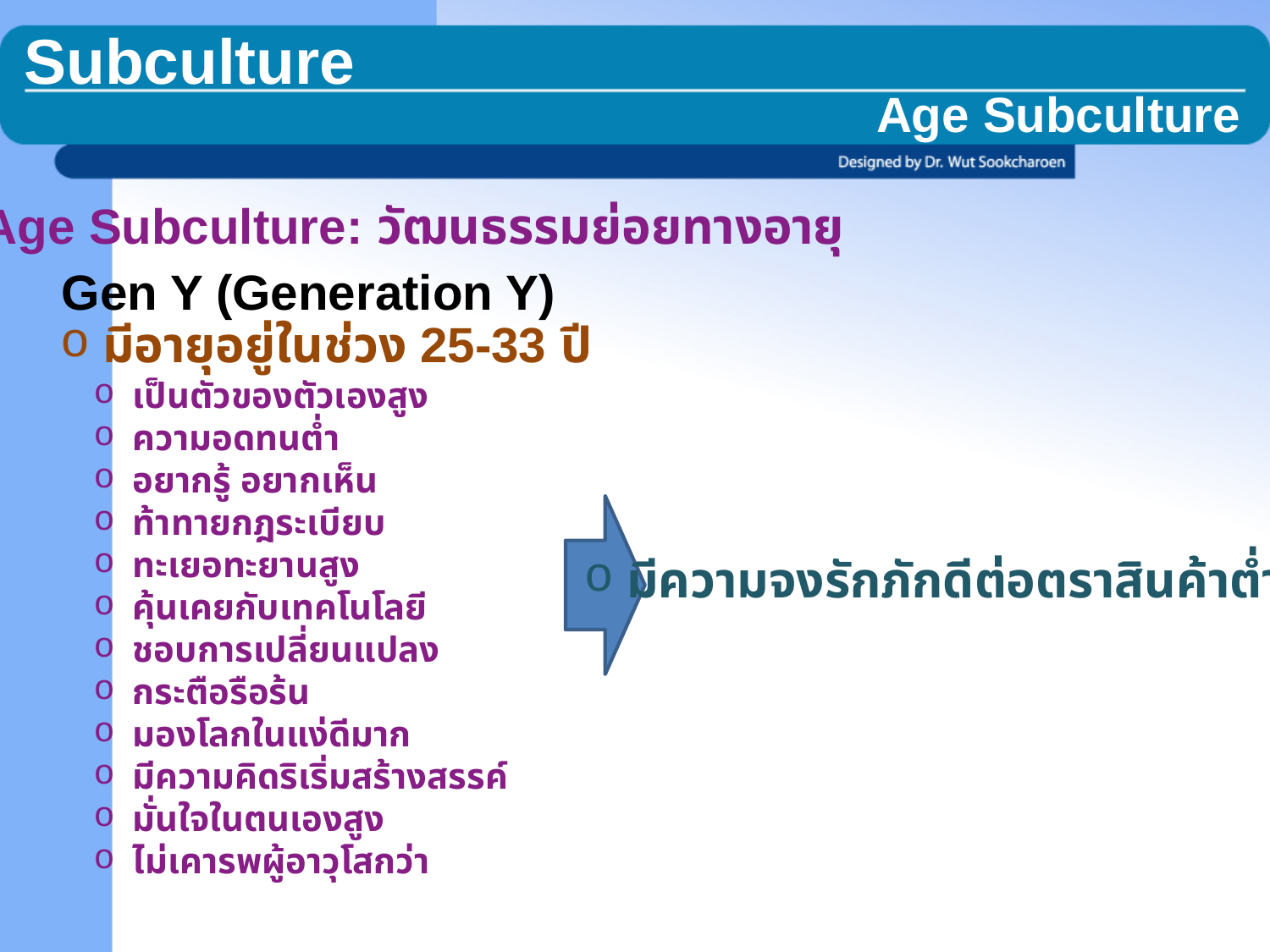

Subculture
Age Subculture
Age Subculture: วัฒนธรรมย่อยทางอายุ
Gen Y (Generation Y)
 มีอายุอยู่ในช่วง 25-33 ปี
 เป็นตัวของตัวเองสูง
 ความอดทนต่ำ
 อยากรู้ อยากเห็น
 ท้าทายกฎระเบียบ
 ทะเยอทะยานสูง
 คุ้นเคยกับเทคโนโลยี
 ชอบการเปลี่ยนแปลง
 กระตือรือร้น
 มองโลกในแง่ดีมาก
 มีความคิดริเริ่มสร้างสรรค์
 มั่นใจในตนเองสูง
 ไม่เคารพผู้อาวุโสกว่า

 มีความจงรักภักดีต่อตราสินค้าต่ำ